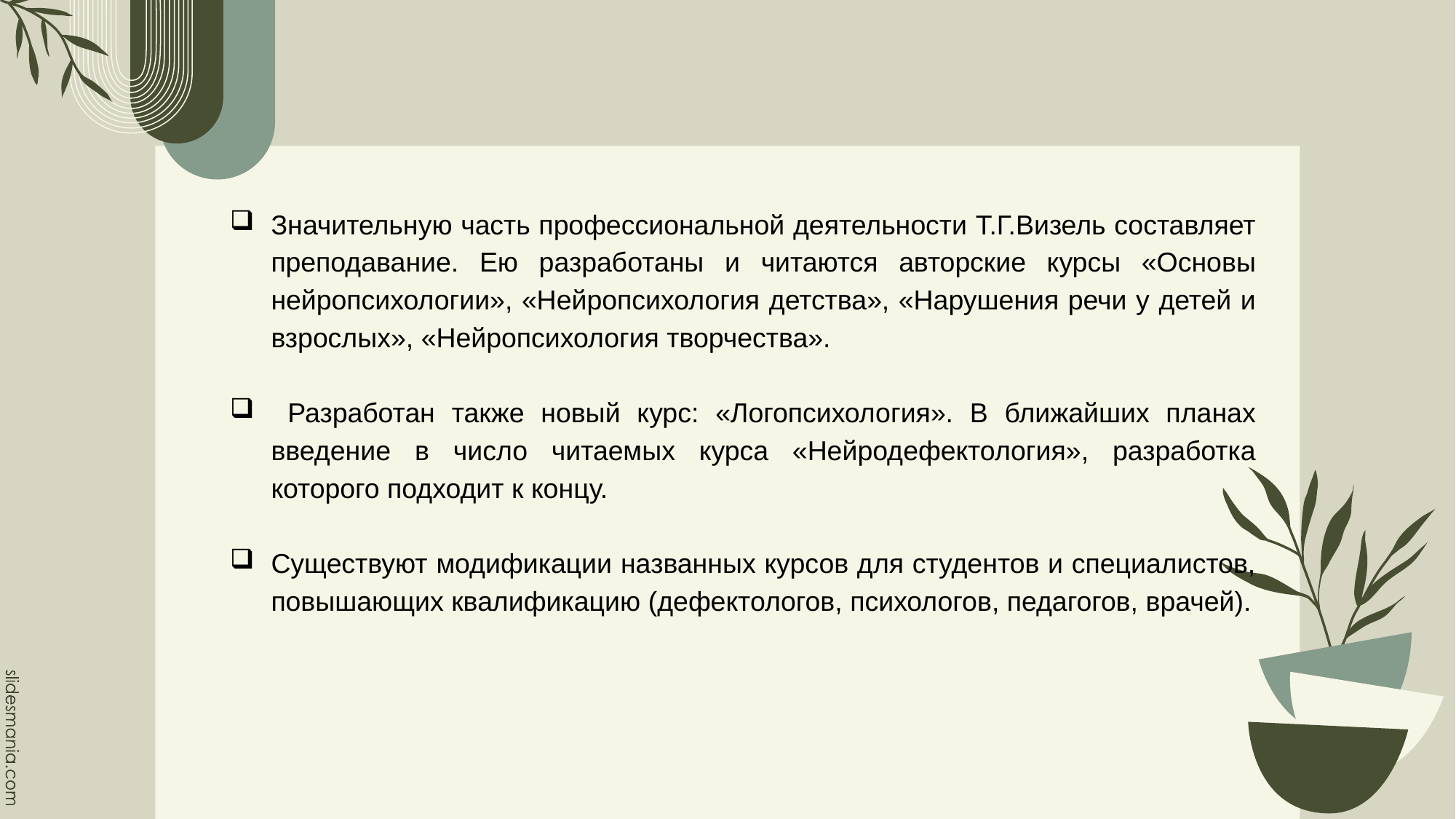

Значительную часть профессиональной деятельности Т.Г.Визель составляет преподавание. Ею разработаны и читаются авторские курсы «Основы нейропсихологии», «Нейропсихология детства», «Нарушения речи у детей и взрослых», «Нейропсихология творчества».

 Разработан также новый курс: «Логопсихология». В ближайших планах введение в число читаемых курса «Нейродефектология», разработка которого подходит к концу.

Существуют модификации названных курсов для студентов и специалистов, повышающих квалификацию (дефектологов, психологов, педагогов, врачей).